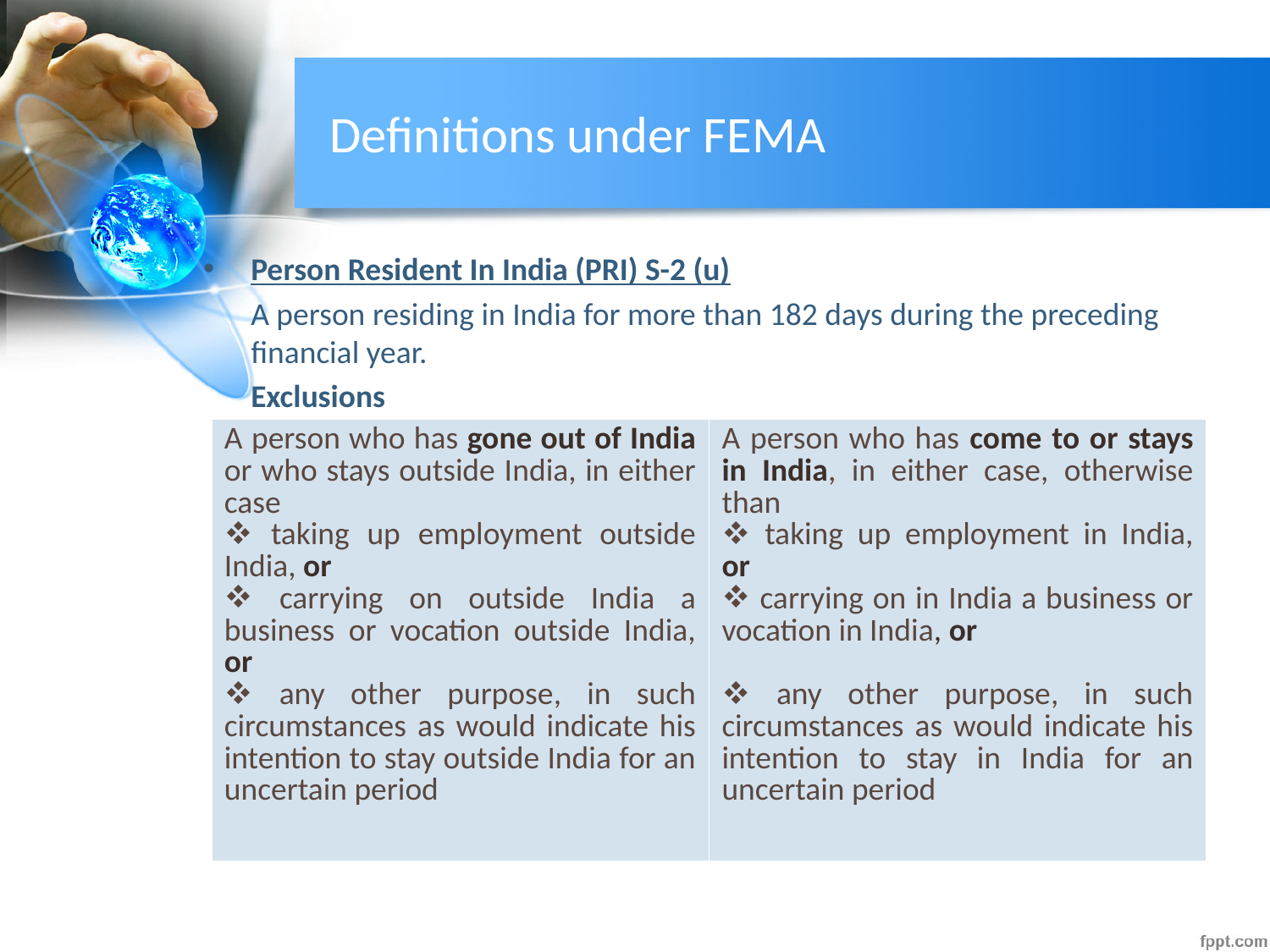

# Definitions under FEMA
Person Resident In India (PRI) S-2 (u)
	A person residing in India for more than 182 days during the preceding financial year.
	Exclusions

| A person who has gone out of India or who stays outside India, in either case taking up employment outside India, or carrying on outside India a business or vocation outside India, or any other purpose, in such circumstances as would indicate his intention to stay outside India for an uncertain period | A person who has come to or stays in India, in either case, otherwise than taking up employment in India, or carrying on in India a business or vocation in India, or any other purpose, in such circumstances as would indicate his intention to stay in India for an uncertain period |
| --- | --- |